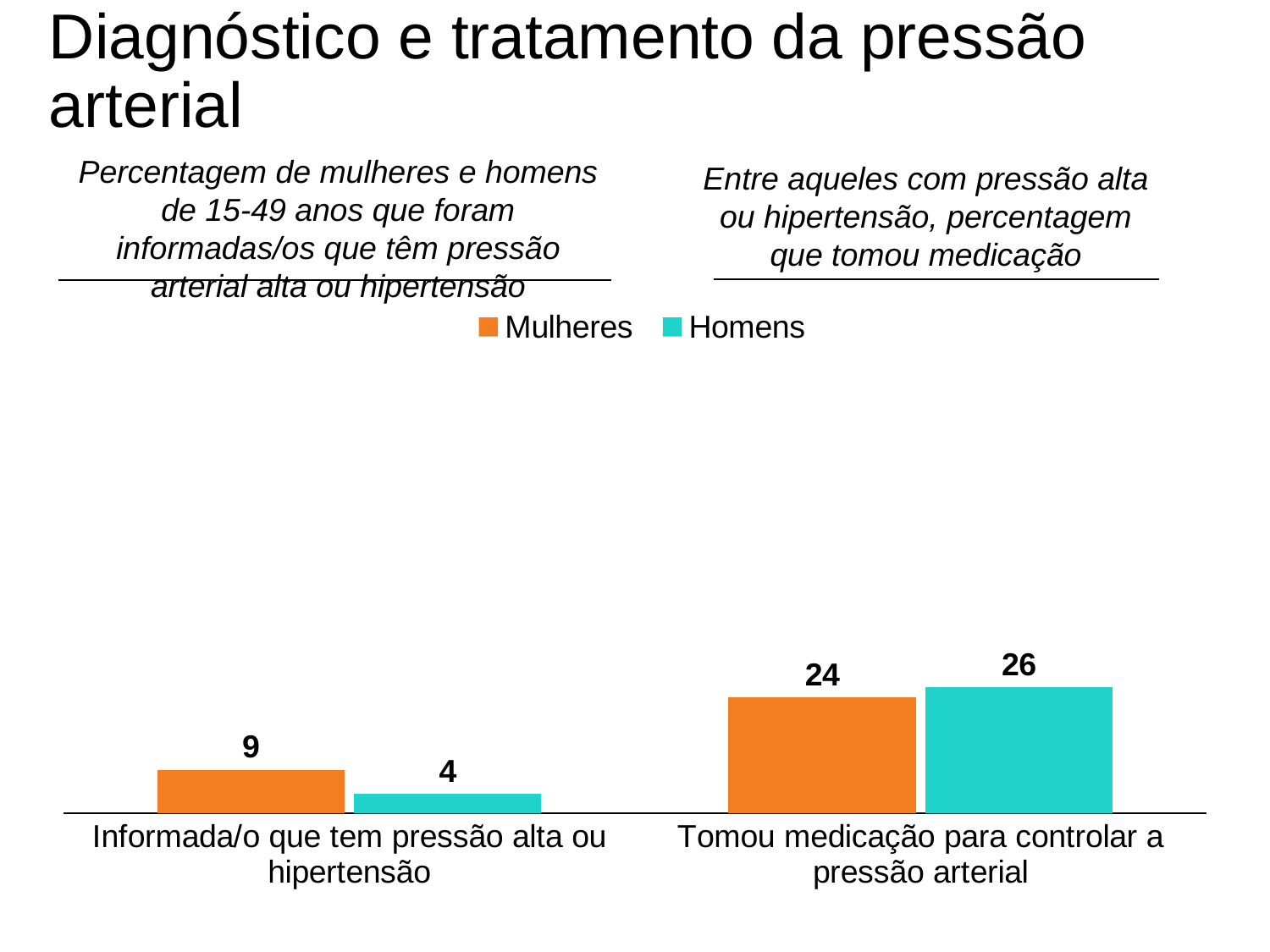

# Diagnóstico e tratamento da pressão arterial
Percentagem de mulheres e homens de 15-49 anos que foram informadas/os que têm pressão arterial alta ou hipertensão
Entre aqueles com pressão alta ou hipertensão, percentagem que tomou medicação

### Chart

| Category | Mulheres | Homens |
|---|---|---|
| Informada/o que tem pressão alta ou hipertensão | 9.0 | 4.0 |
| Tomou medicação para controlar a pressão arterial | 24.0 | 26.0 |